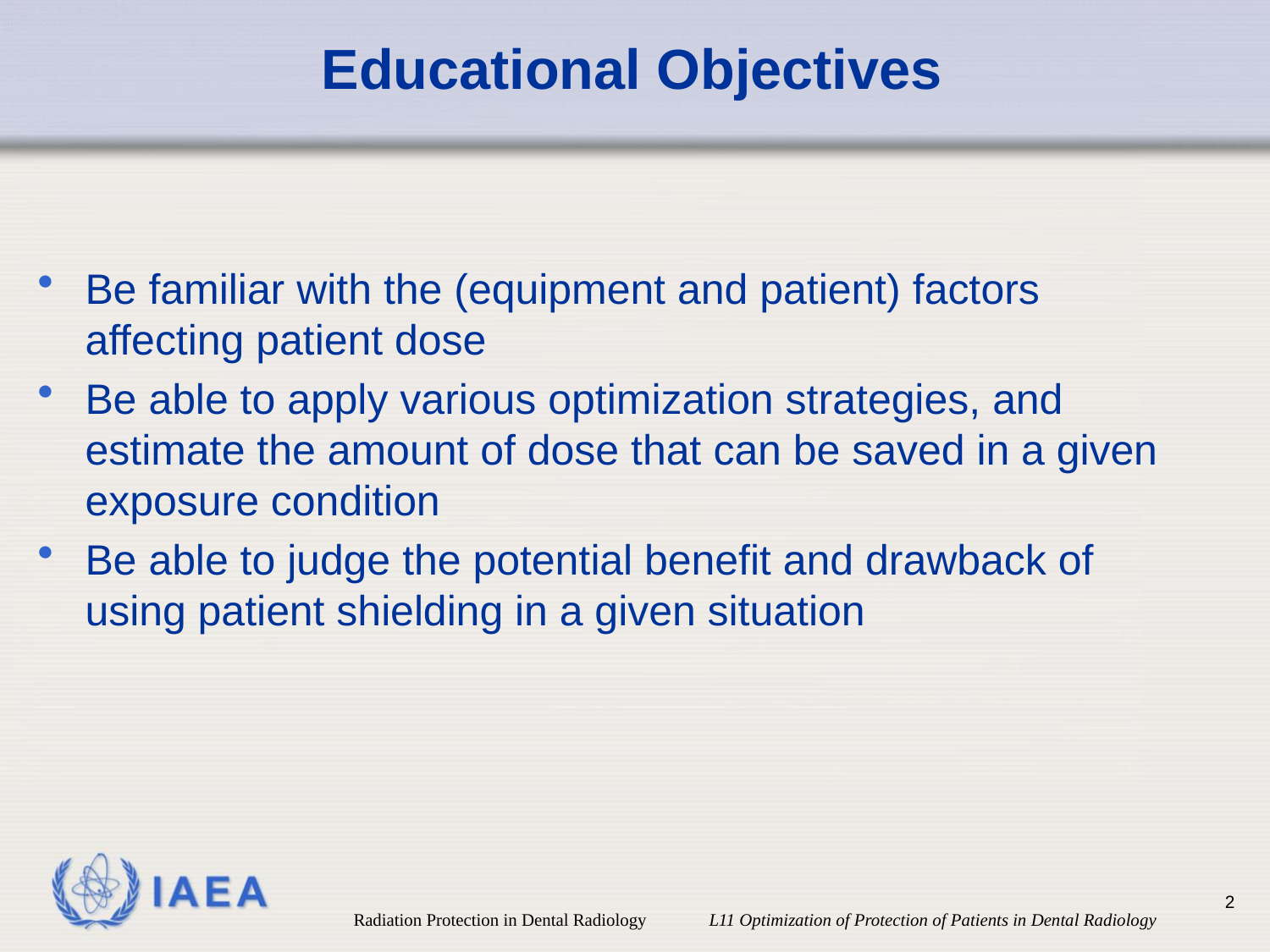

# Educational Objectives

Be familiar with the (equipment and patient) factors affecting patient dose
Be able to apply various optimization strategies, and estimate the amount of dose that can be saved in a given exposure condition
Be able to judge the potential benefit and drawback of using patient shielding in a given situation

2
Radiation Protection in Dental Radiology              L11 Optimization of Protection of Patients in Dental Radiology